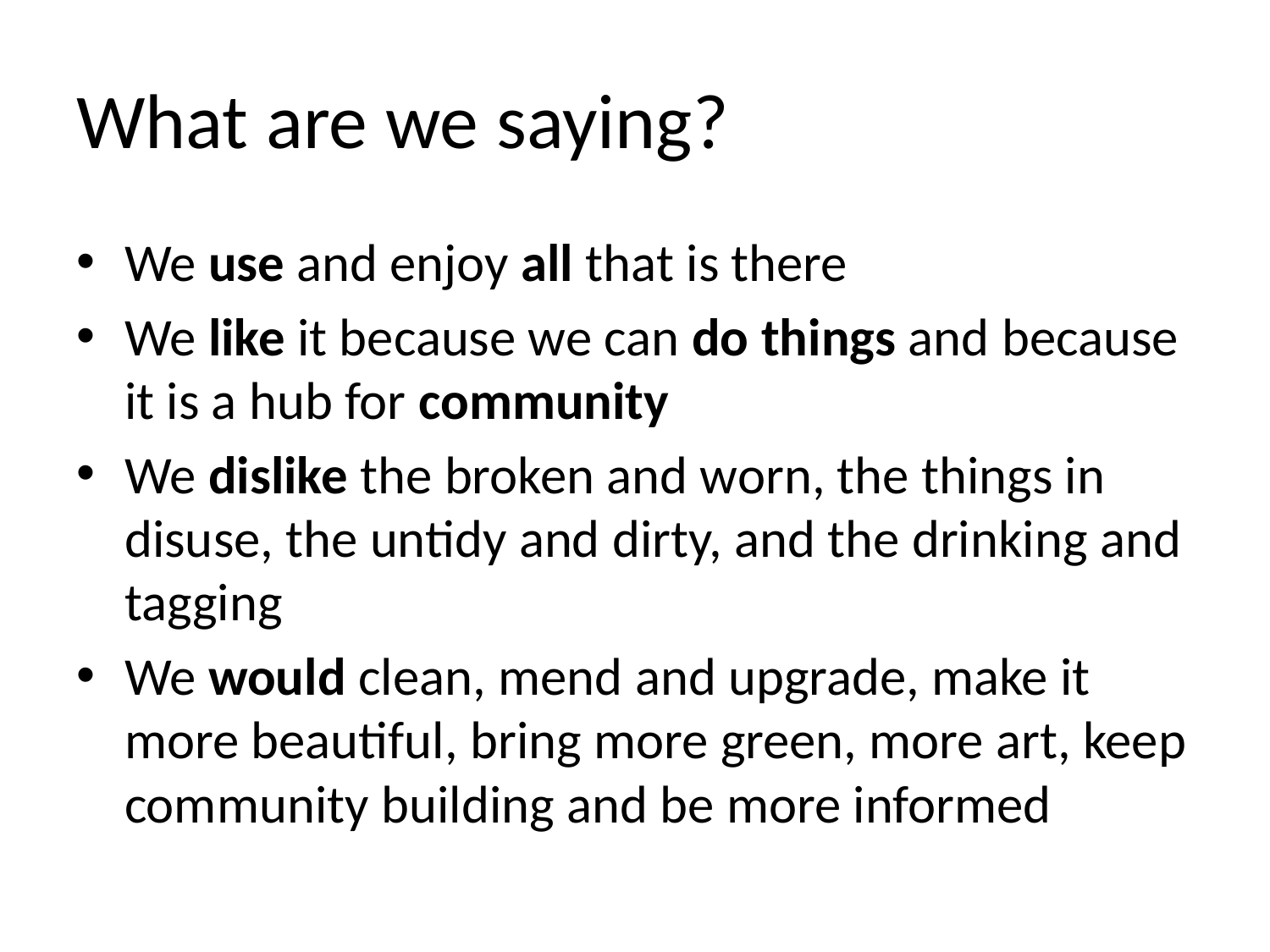

# What are we saying?
We use and enjoy all that is there
We like it because we can do things and because it is a hub for community
We dislike the broken and worn, the things in disuse, the untidy and dirty, and the drinking and tagging
We would clean, mend and upgrade, make it more beautiful, bring more green, more art, keep community building and be more informed